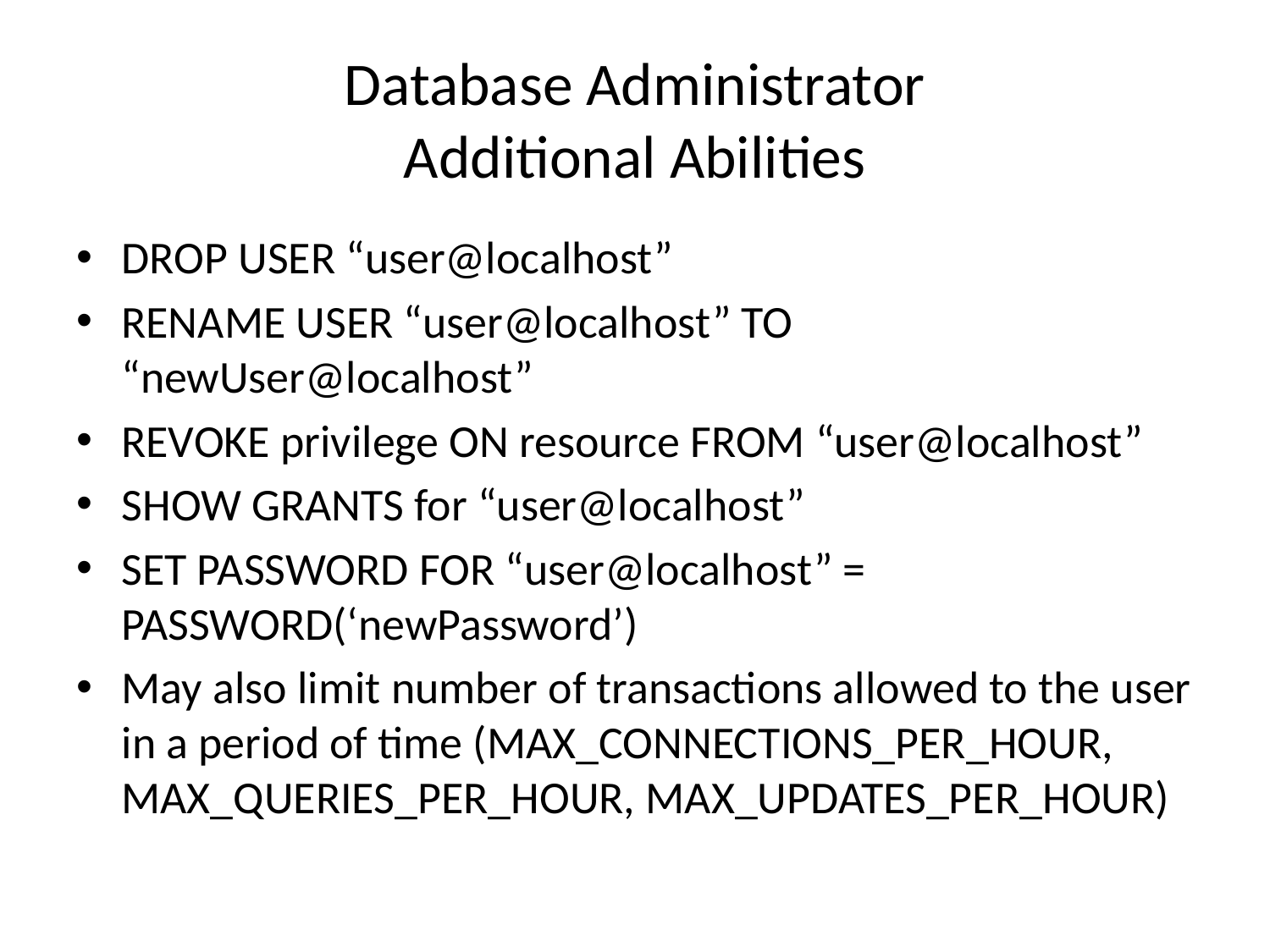

# Database Administrator Additional Abilities
DROP USER “user@localhost”
RENAME USER “user@localhost” TO “newUser@localhost”
REVOKE privilege ON resource FROM “user@localhost”
SHOW GRANTS for “user@localhost”
SET PASSWORD FOR “user@localhost” = PASSWORD(‘newPassword’)
May also limit number of transactions allowed to the user in a period of time (MAX_CONNECTIONS_PER_HOUR, MAX_QUERIES_PER_HOUR, MAX_UPDATES_PER_HOUR)